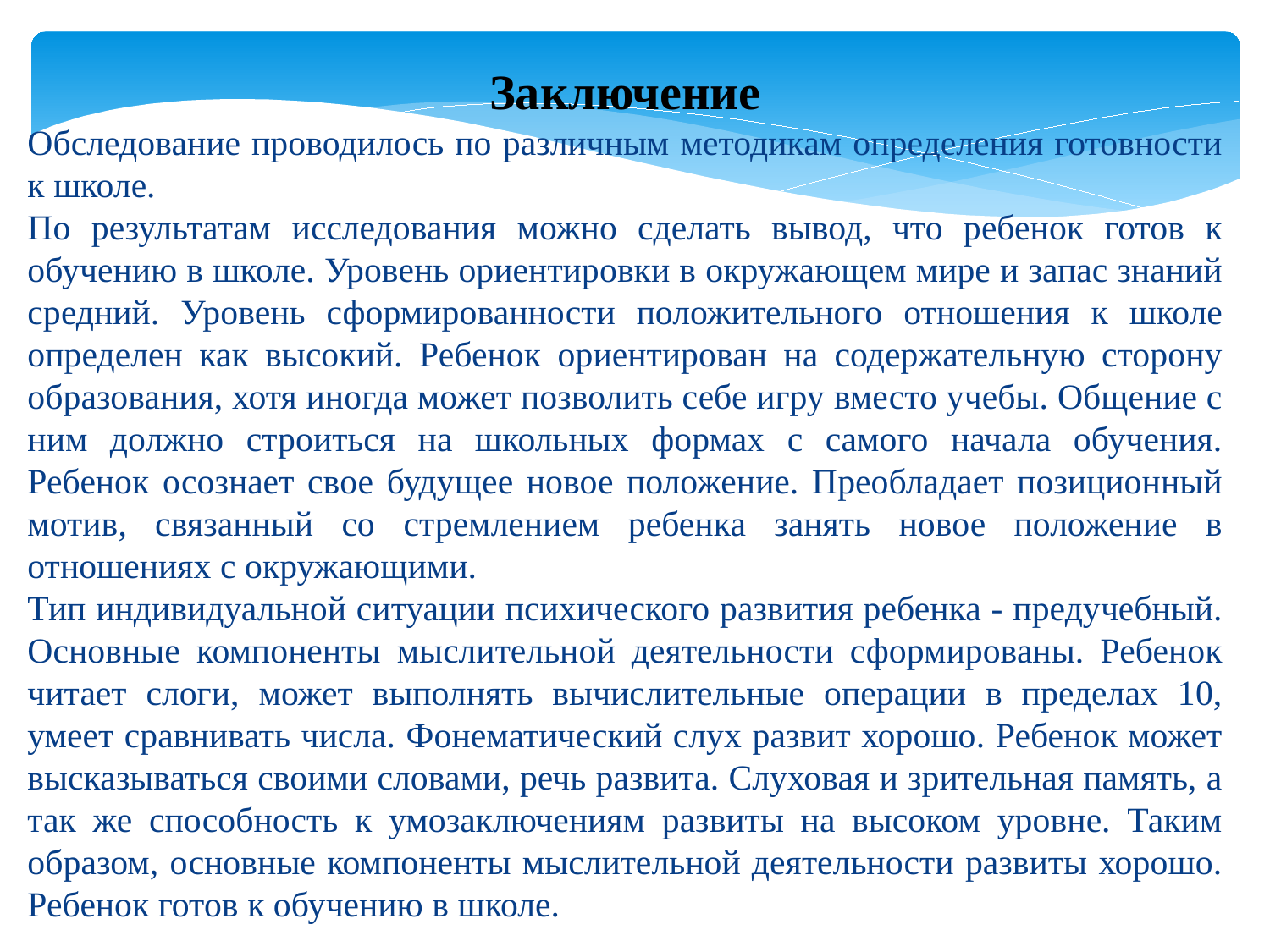

Заключение
Обследование проводилось по различным методикам определения готовности к школе.
По результатам исследования можно сделать вывод, что ребенок готов к обучению в школе. Уровень ориентировки в окружающем мире и запас знаний средний. Уровень сформированности положительного отношения к школе определен как высокий. Ребенок ориентирован на содержательную сторону образования, хотя иногда может позволить себе игру вместо учебы. Общение с ним должно строиться на школьных формах с самого начала обучения. Ребенок осознает свое будущее новое положение. Преобладает позиционный мотив, связанный со стремлением ребенка занять новое положение в отношениях с окружающими.
Тип индивидуальной ситуации психического развития ребенка - предучебный. Основные компоненты мыслительной деятельности сформированы. Ребенок читает слоги, может выполнять вычислительные операции в пределах 10, умеет сравнивать числа. Фонематический слух развит хорошо. Ребенок может высказываться своими словами, речь развита. Слуховая и зрительная память, а так же способность к умозаключениям развиты на высоком уровне. Таким образом, основные компоненты мыслительной деятельности развиты хорошо. Ребенок готов к обучению в школе.